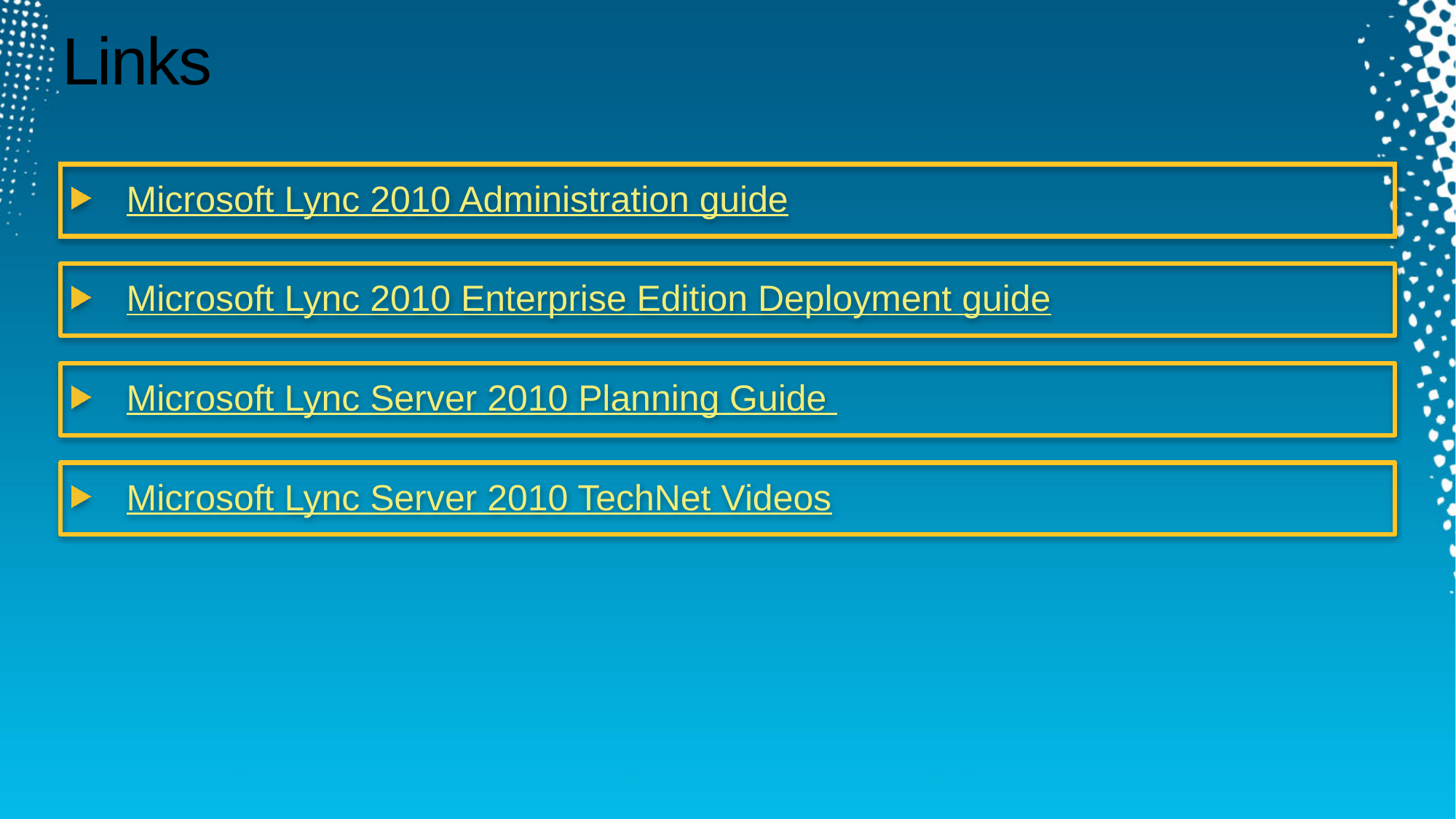

Required Slide

Track PMs will supply the content for this slide, which will be inserted during the final scrub.
# Links
Microsoft Lync 2010 Administration guide
Microsoft Lync 2010 Enterprise Edition Deployment guide
Microsoft Lync Server 2010 Planning Guide
Microsoft Lync Server 2010 TechNet Videos